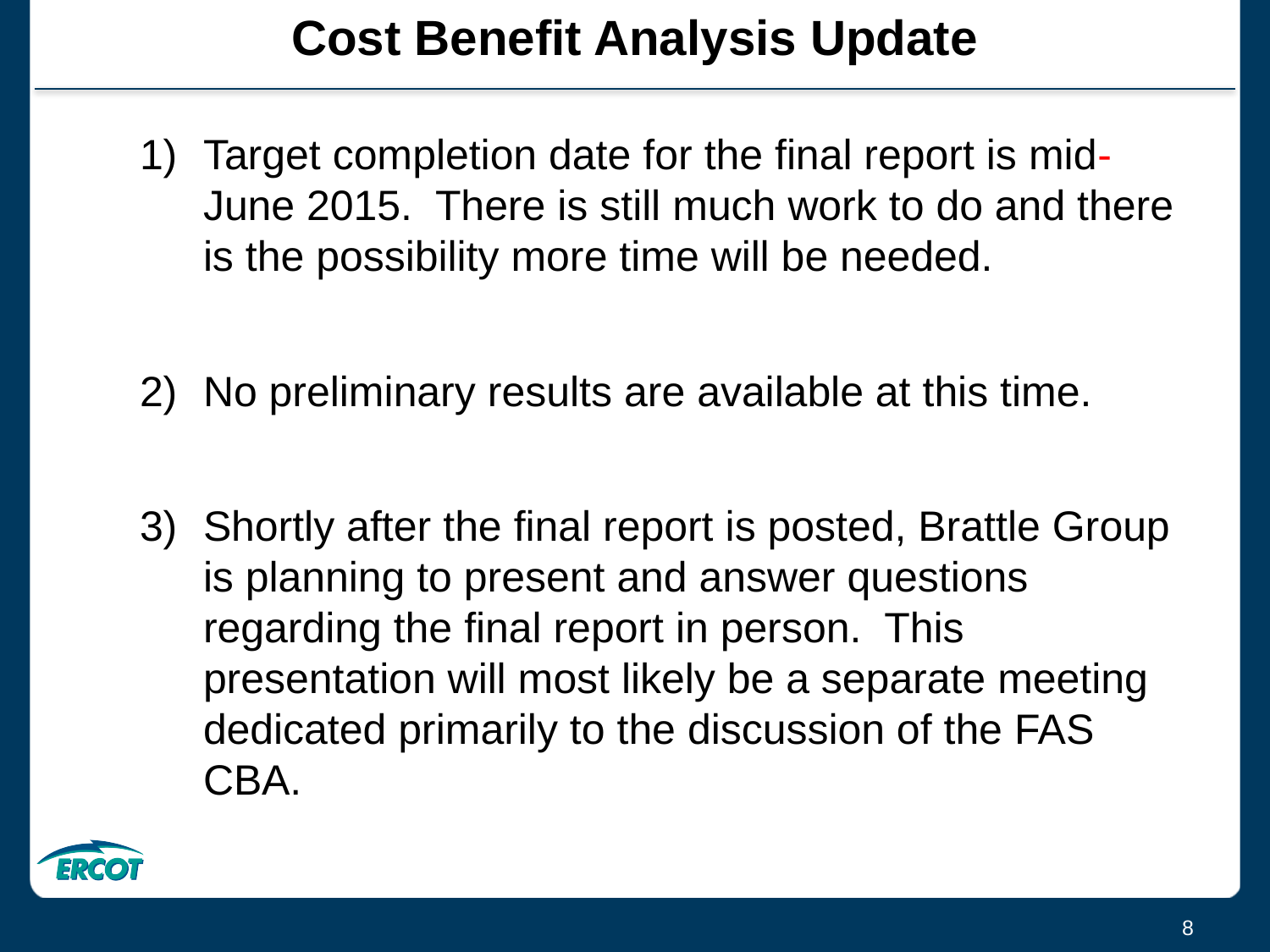

# Cost Benefit Analysis Update
Target completion date for the final report is mid- June 2015.  There is still much work to do and there is the possibility more time will be needed.

No preliminary results are available at this time.

Shortly after the final report is posted, Brattle Group is planning to present and answer questions regarding the final report in person.  This presentation will most likely be a separate meeting dedicated primarily to the discussion of the FAS CBA.

8